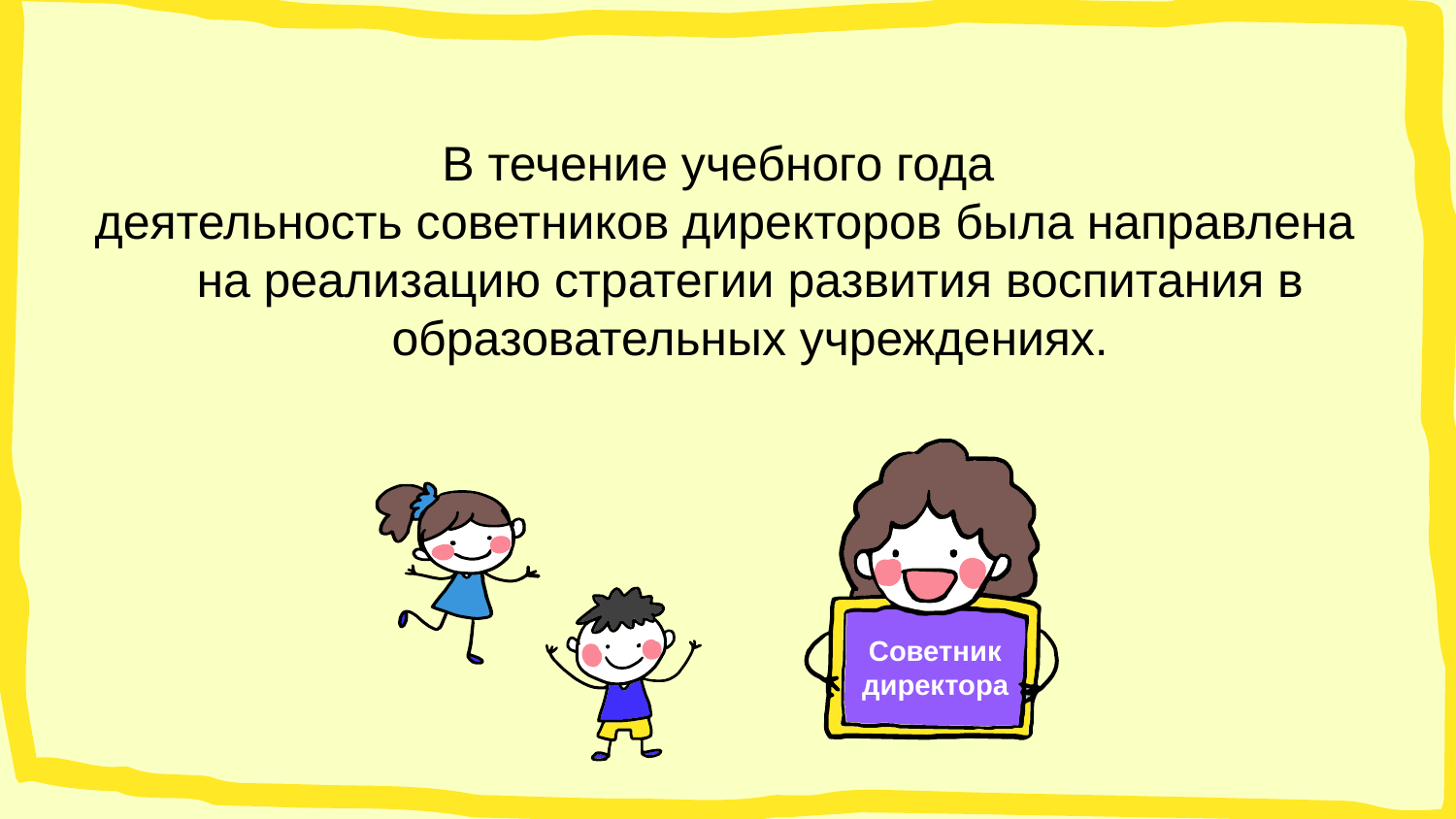

В течение учебного года
деятельность советников директоров была направлена на реализацию стратегии развития воспитания в образовательных учреждениях.

Советник директора